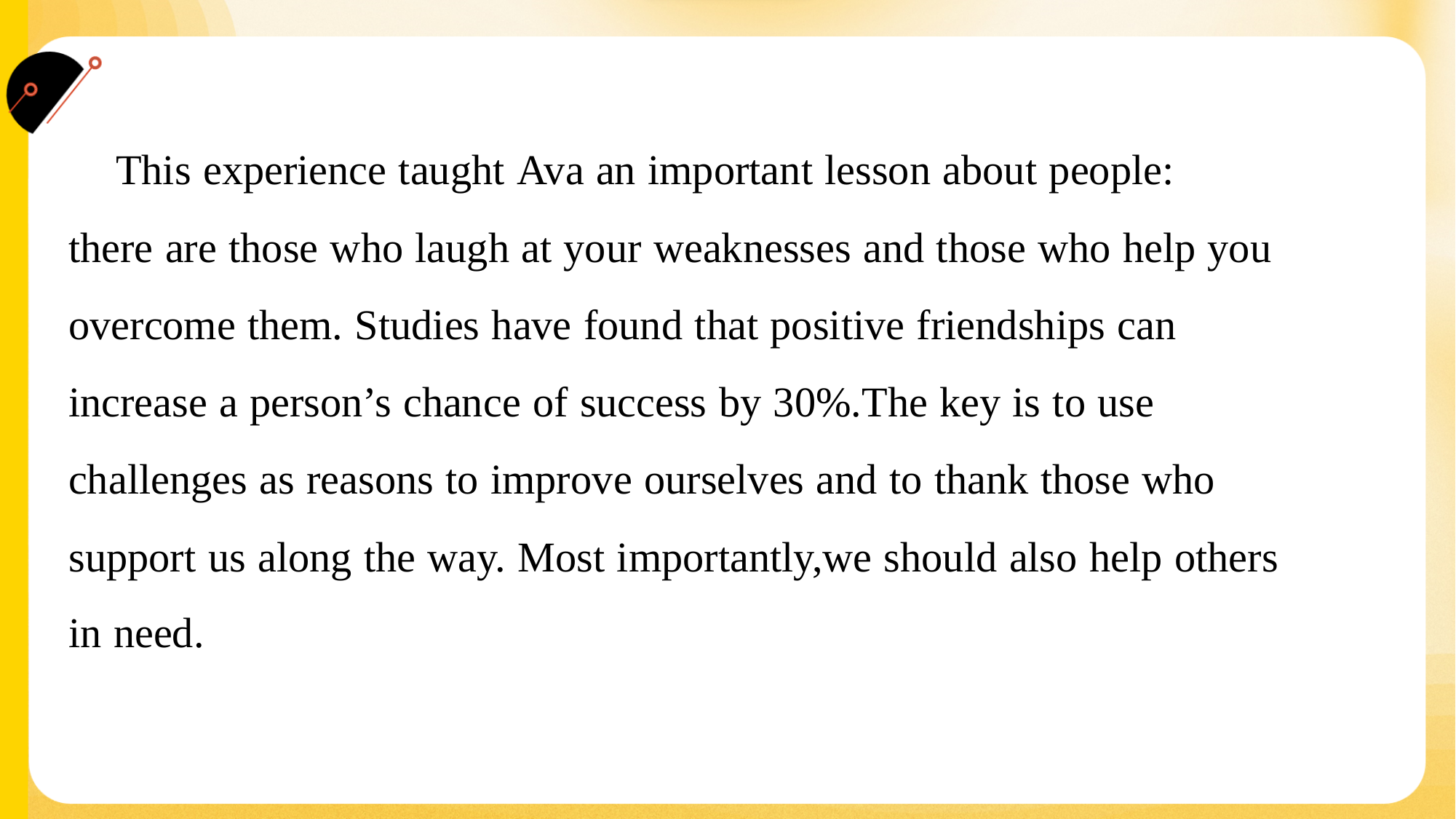

This experience taught Ava an important lesson about people:
there are those who laugh at your weaknesses and those who help you
overcome them. Studies have found that positive friendships can
increase a person’s chance of success by 30%.The key is to use
challenges as reasons to improve ourselves and to thank those who
support us along the way. Most importantly,we should also help others
in need.#5